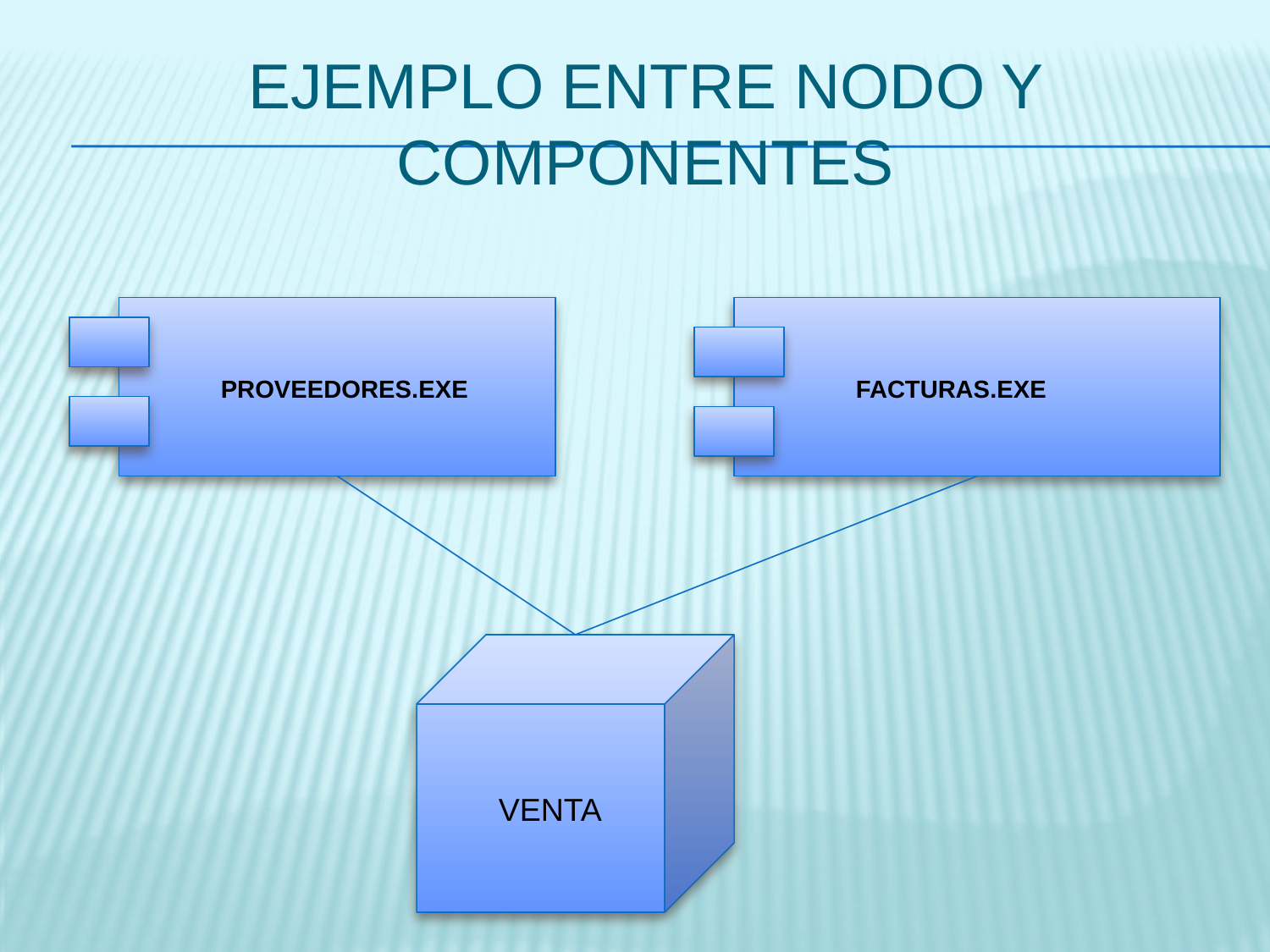

# EJEMPLO ENTRE NODO Y COMPONENTES

PROVEEDORES.EXE
FACTURAS.EXE

VENTA